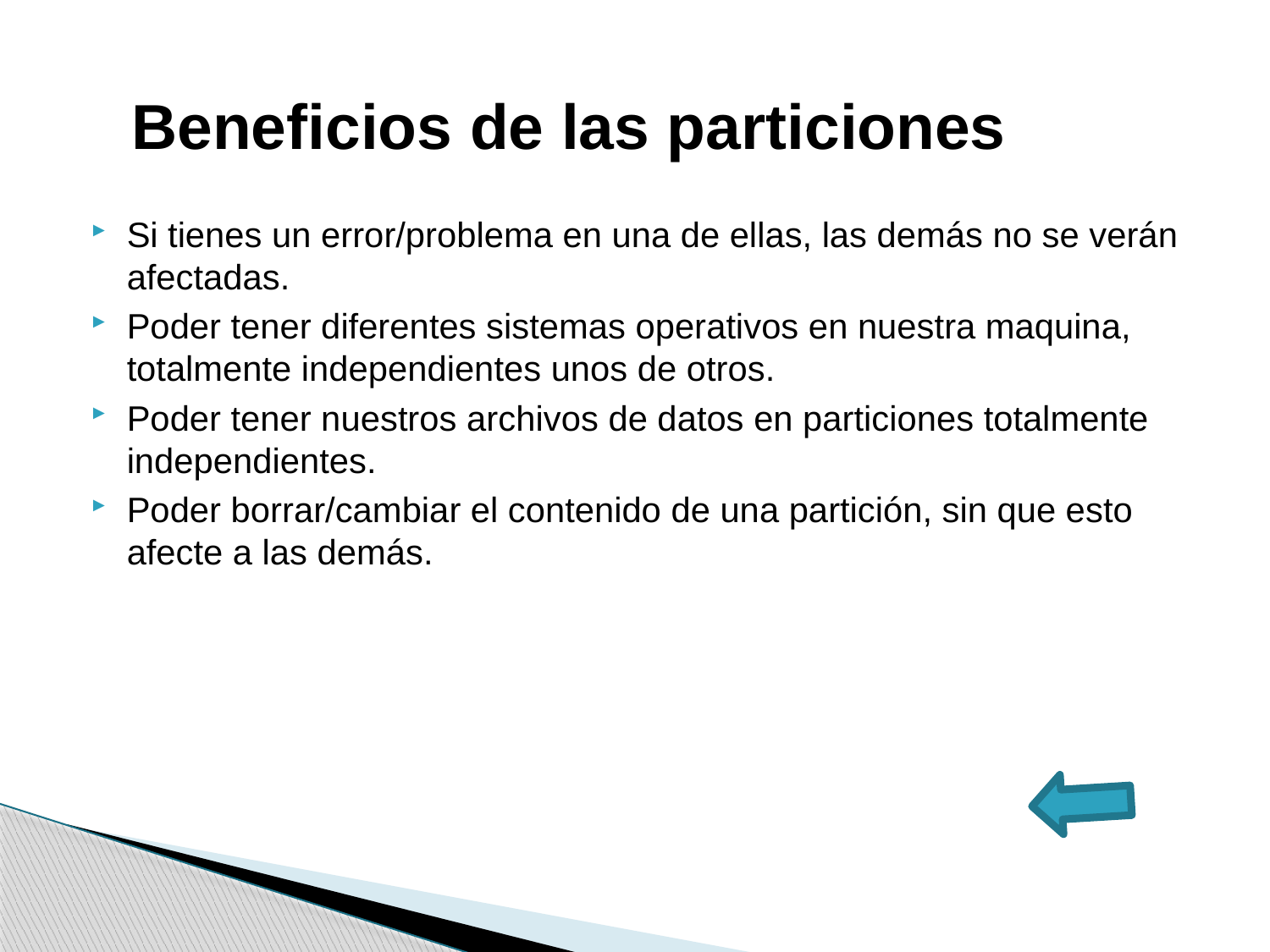

Beneficios de las particiones
Si tienes un error/problema en una de ellas, las demás no se verán afectadas.
Poder tener diferentes sistemas operativos en nuestra maquina, totalmente independientes unos de otros.
Poder tener nuestros archivos de datos en particiones totalmente independientes.
Poder borrar/cambiar el contenido de una partición, sin que esto afecte a las demás.